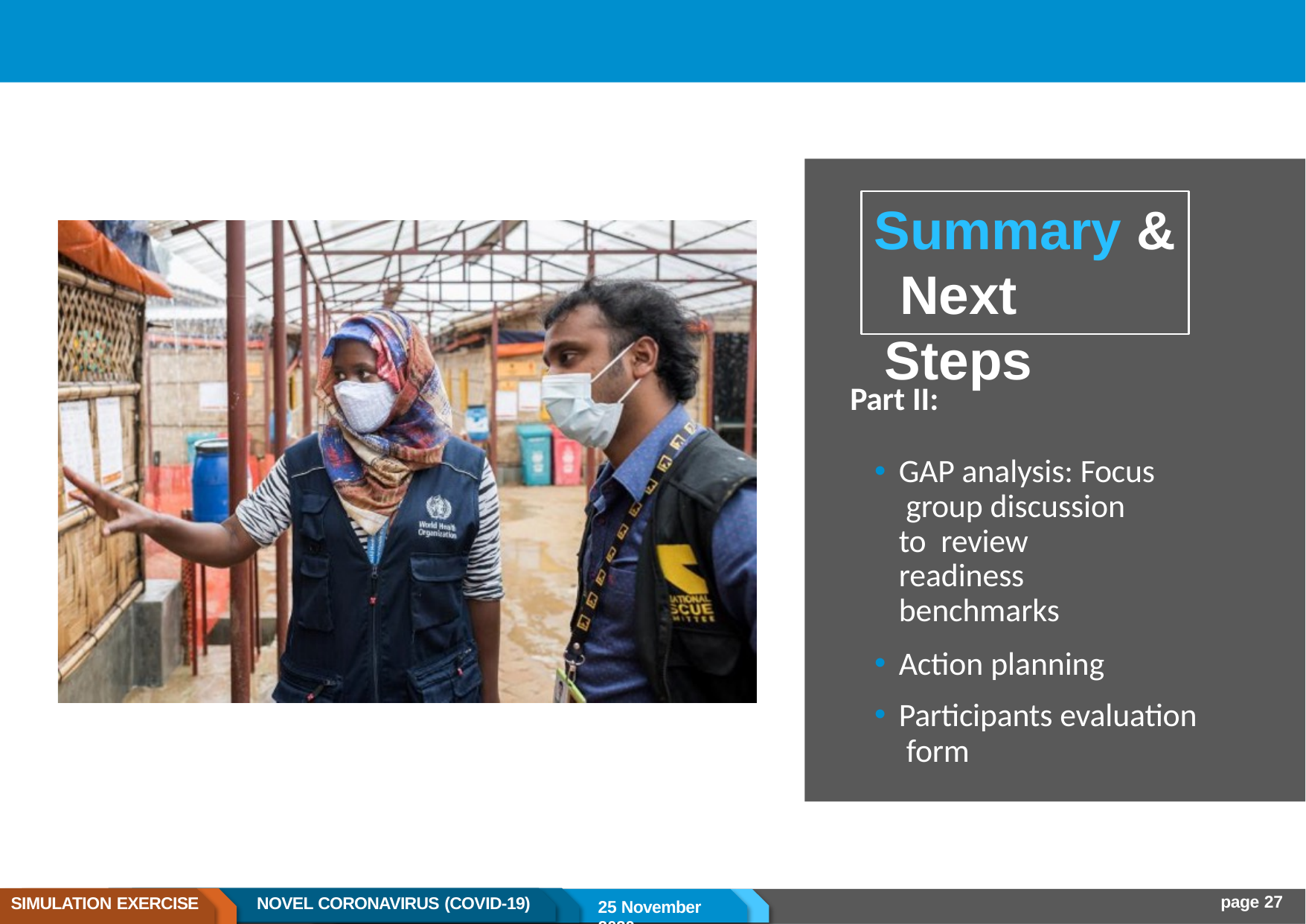

# Summary &  Next Steps

Part II:

GAP analysis: Focus  group discussion to  review readiness  benchmarks
Action planning
Participants evaluation  form

page 27
SIMULATION EXERCISE
NOVEL CORONAVIRUS (COVID-19)
25 November 2020